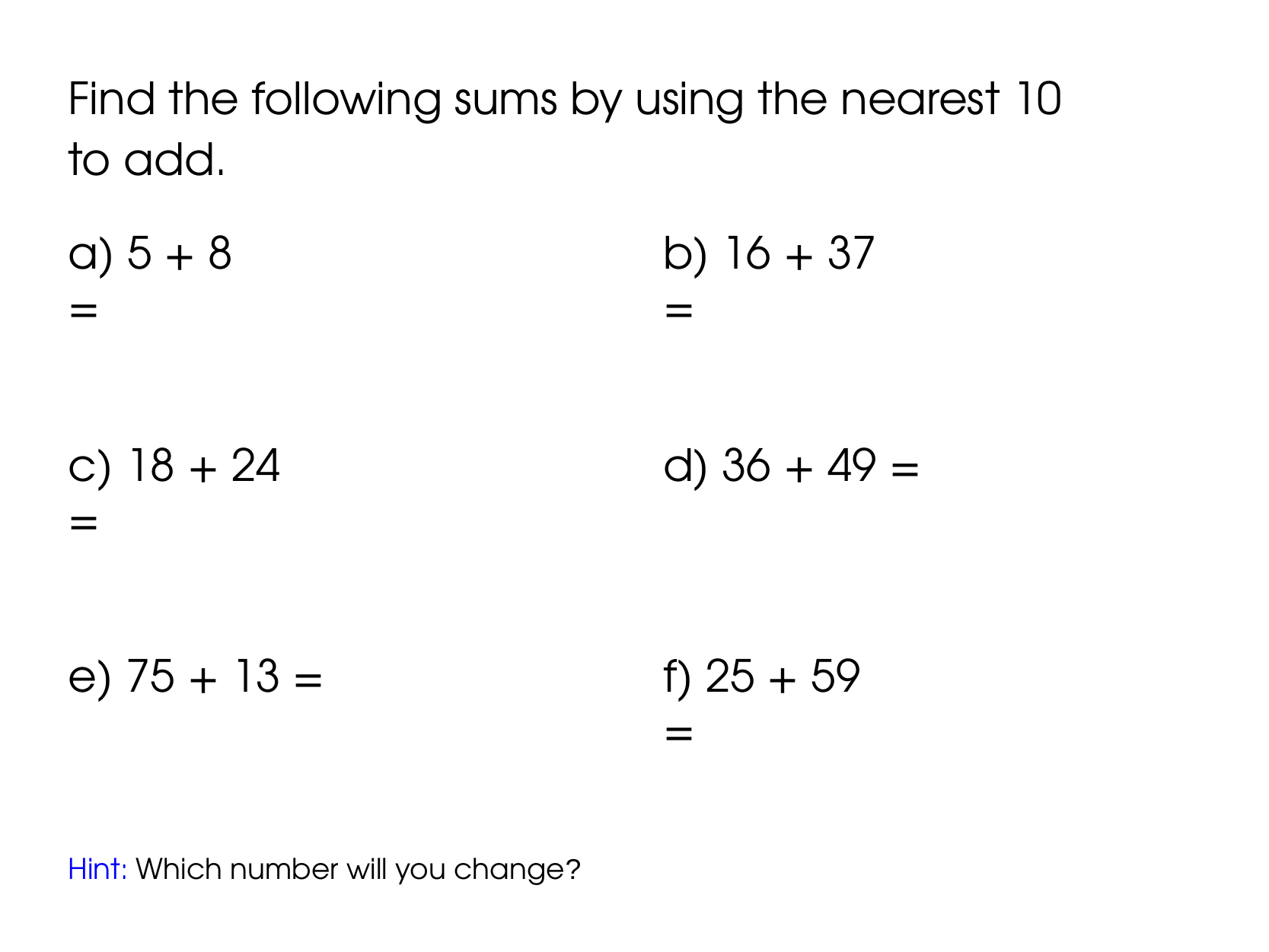

Find the following sums by using the nearest 10
to add.
a) 5 + 8 =
b) 16 + 37 =
c) 18 + 24 =
d) 36 + 49 =
e) 75 + 13 =
f) 25 + 59 =
Hint: Which number will you change?